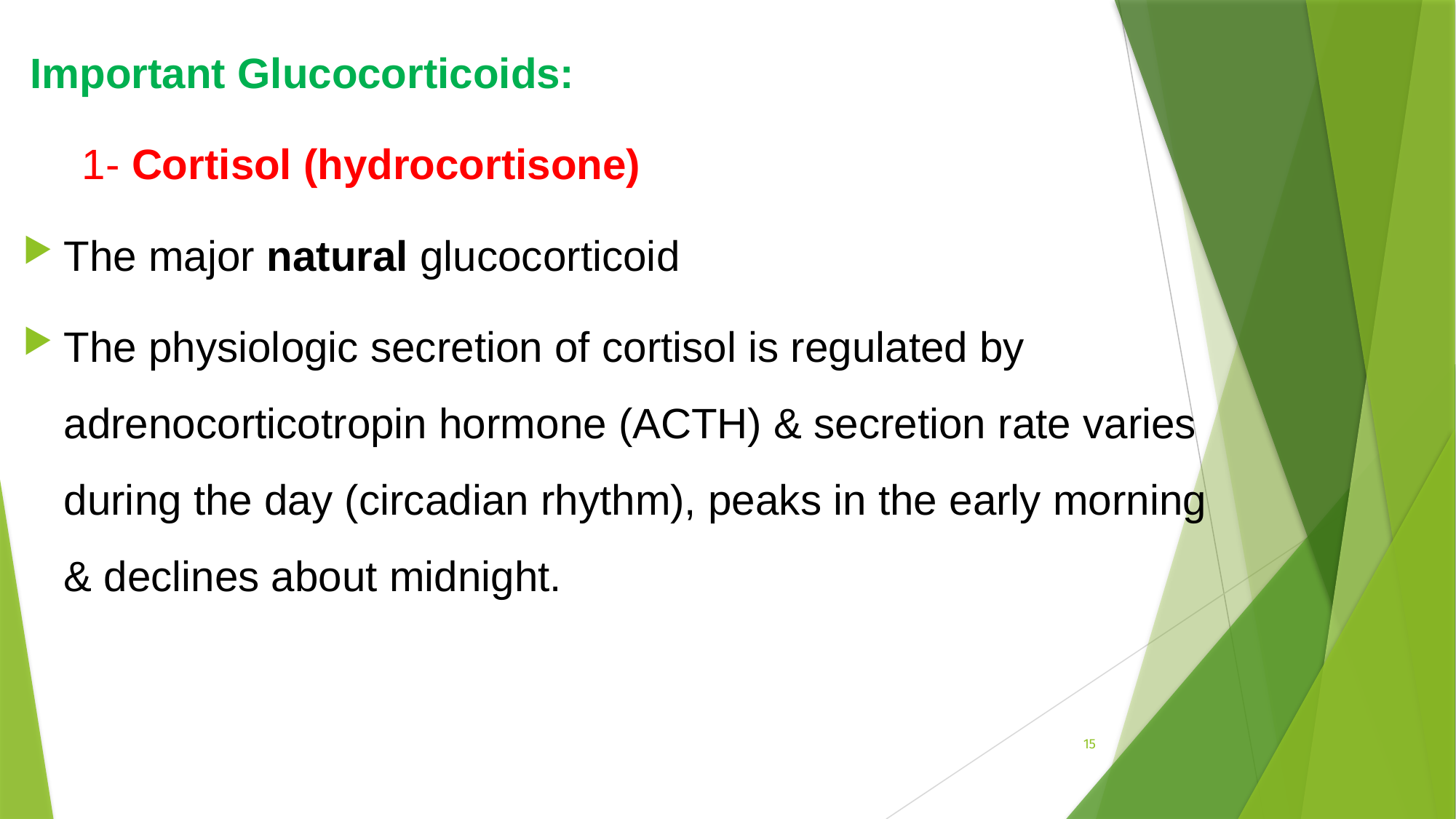

Important Glucocorticoids:
     1- Cortisol (hydrocortisone)
The major natural glucocorticoid
The physiologic secretion of cortisol is regulated by adrenocorticotropin hormone (ACTH) & secretion rate varies during the day (circadian rhythm), peaks in the early morning & declines about midnight.

15